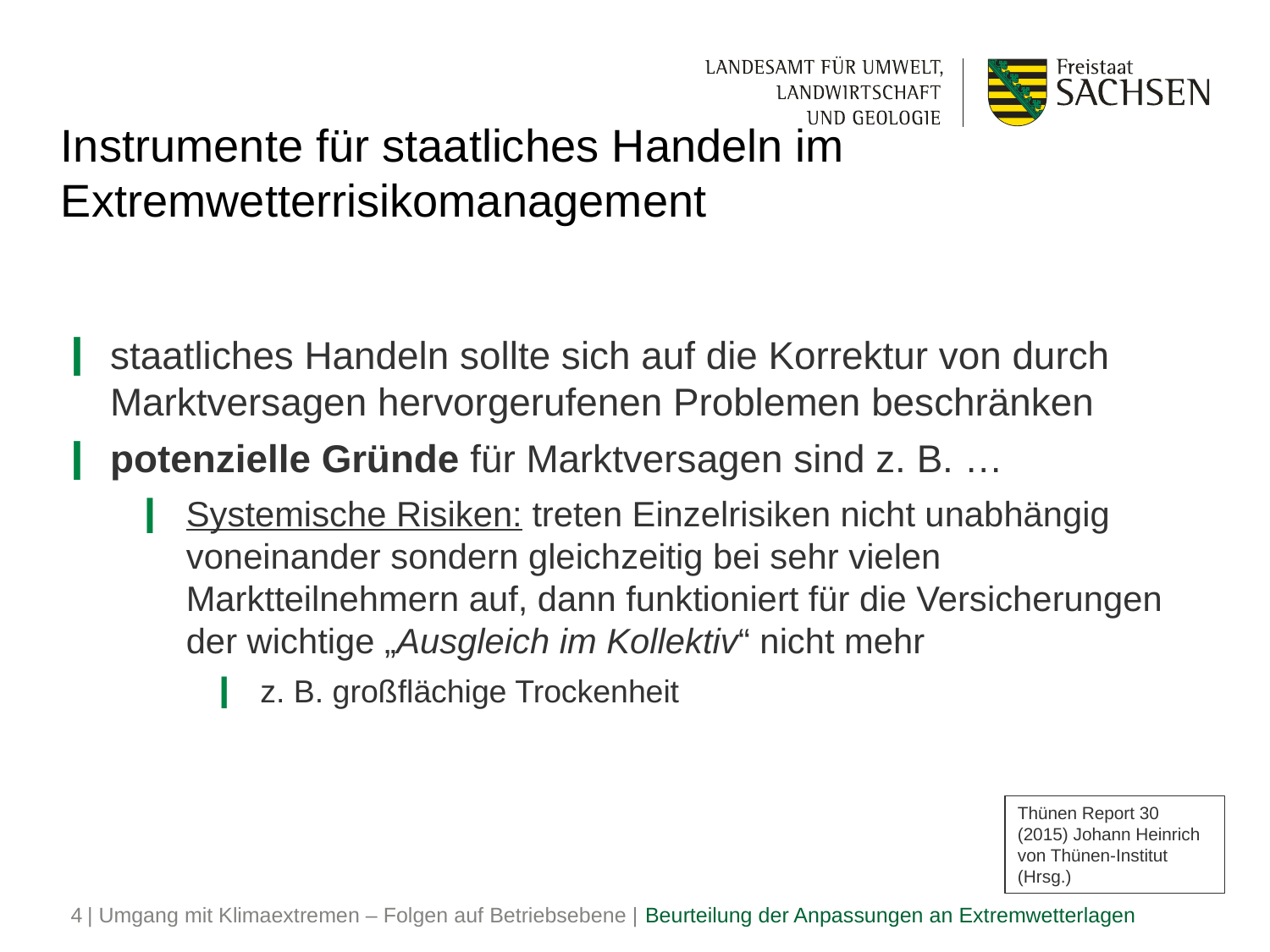

# Instrumente für staatliches Handeln im Extremwetterrisikomanagement
staatliches Handeln sollte sich auf die Korrektur von durch Marktversagen hervorgerufenen Problemen beschränken
potenzielle Gründe für Marktversagen sind z. B. …
Systemische Risiken: treten Einzelrisiken nicht unabhängig voneinander sondern gleichzeitig bei sehr vielen Marktteilnehmern auf, dann funktioniert für die Versicherungen der wichtige „Ausgleich im Kollektiv“ nicht mehr
z. B. großflächige Trockenheit
Thünen Report 30 (2015) Johann Heinrich von Thünen-Institut (Hrsg.)